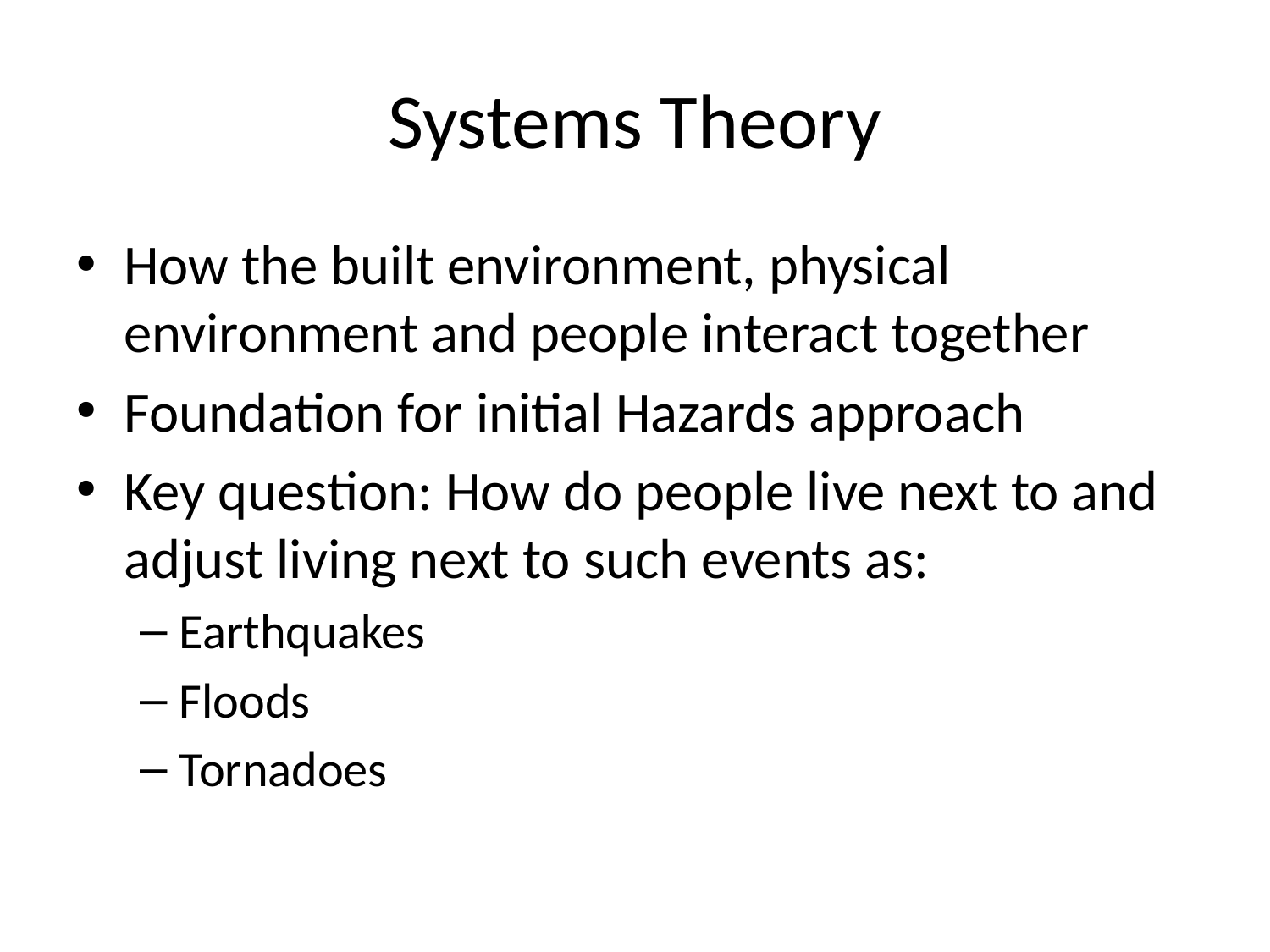

# Systems Theory
How the built environment, physical environment and people interact together
Foundation for initial Hazards approach
Key question: How do people live next to and adjust living next to such events as:
Earthquakes
Floods
Tornadoes